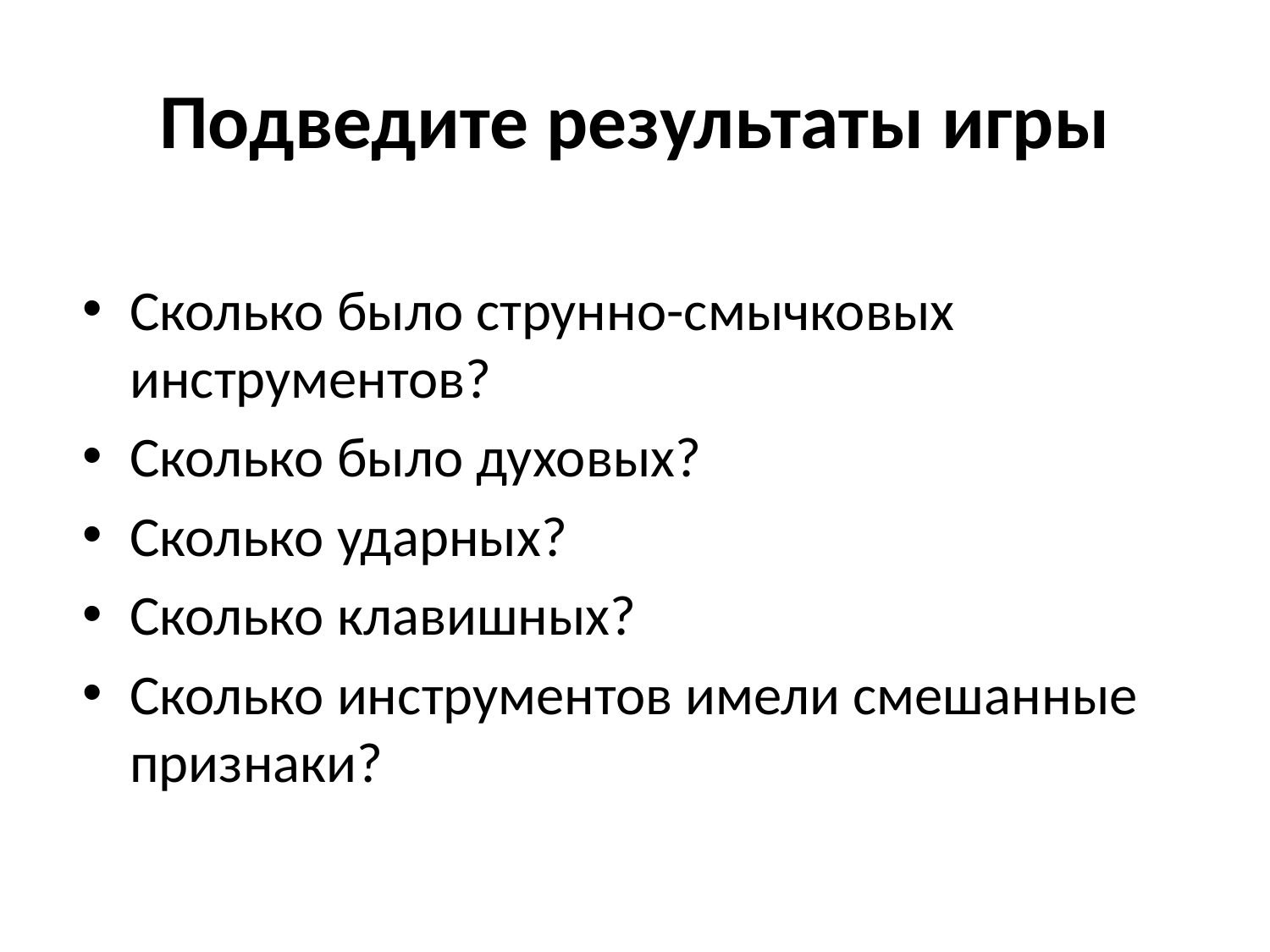

# Подведите результаты игры

Сколько было струнно-смычковых инструментов?
Сколько было духовых?
Сколько ударных?
Сколько клавишных?
Сколько инструментов имели смешанные признаки?